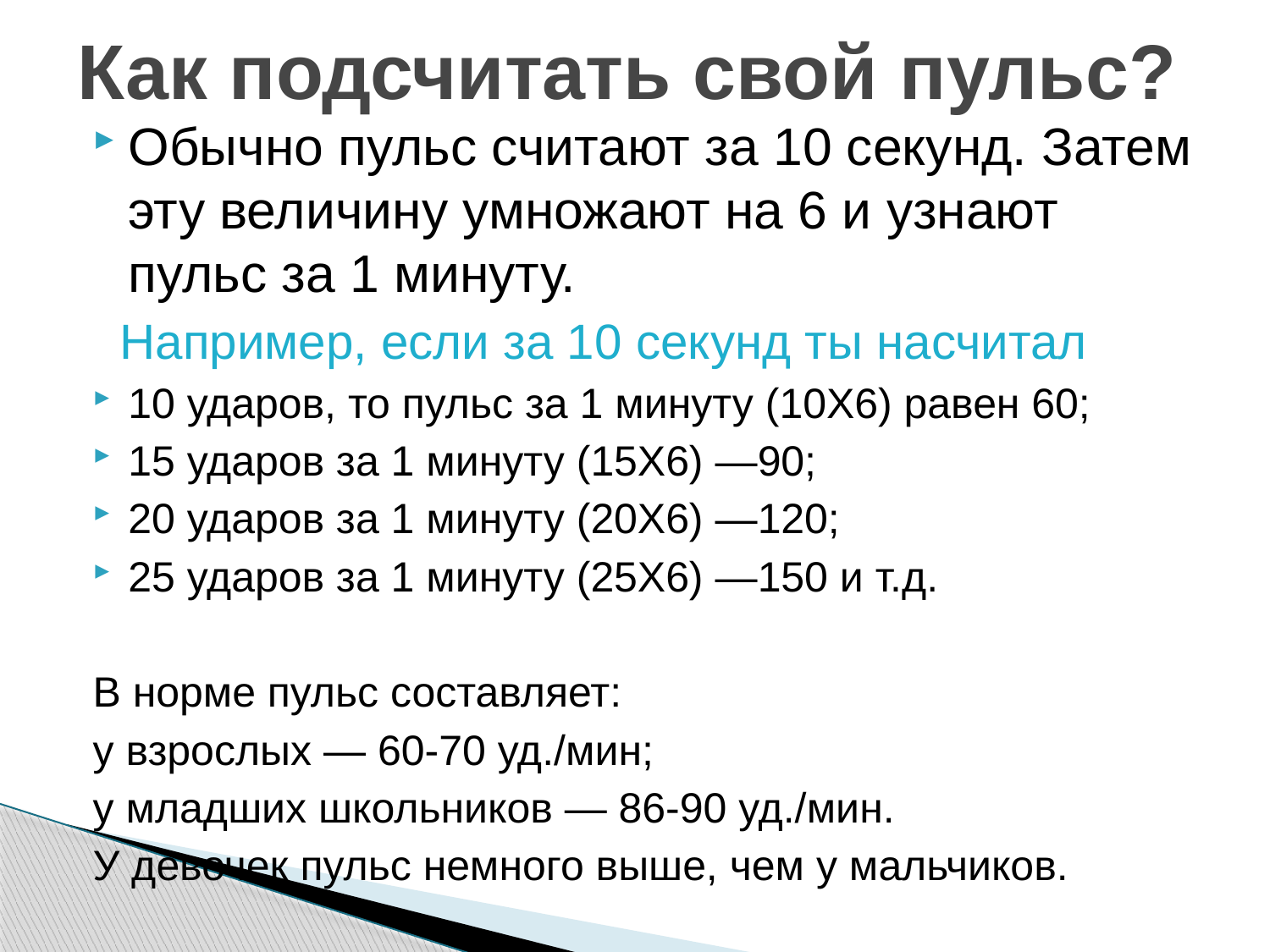

# Как подсчитать свой пульс?
Обычно пульс считают за 10 секунд. Затем эту величину умножают на 6 и узнают пульс за 1 минуту.
  Например, если за 10 секунд ты насчитал
10 ударов, то пульс за 1 минуту (10X6) равен 60;
15 ударов за 1 минуту (15X6) —90;
20 ударов за 1 минуту (20X6) —120;
25 ударов за 1 минуту (25X6) —150 и т.д.

В норме пульс составляет:
у взрослых — 60-70 уд./мин;
у младших школьников — 86-90 уд./мин.
У девочек пульс немного выше, чем у мальчиков.